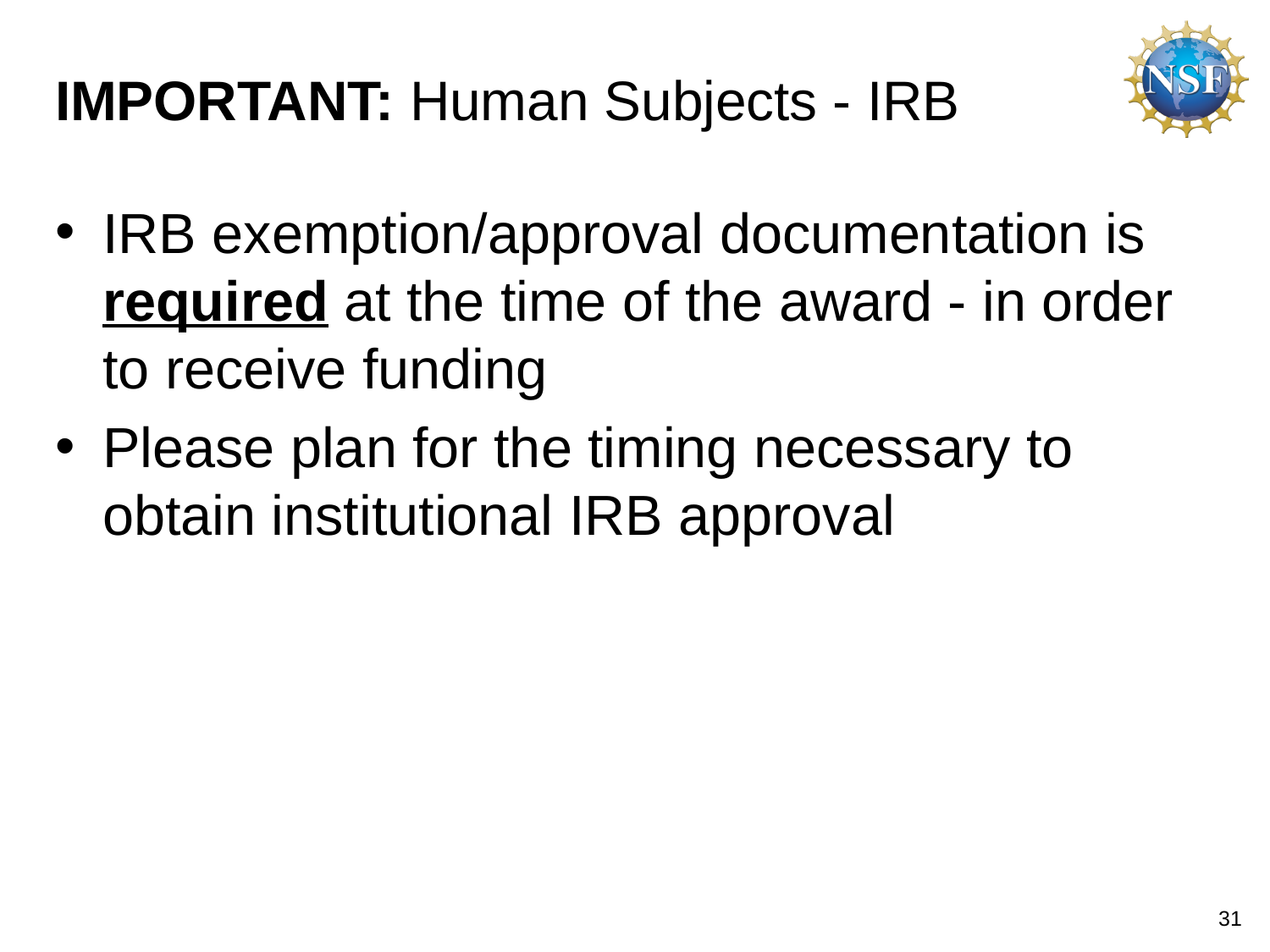

# IMPORTANT: Human Subjects - IRB
IRB exemption/approval documentation is required at the time of the award - in order to receive funding
Please plan for the timing necessary to obtain institutional IRB approval